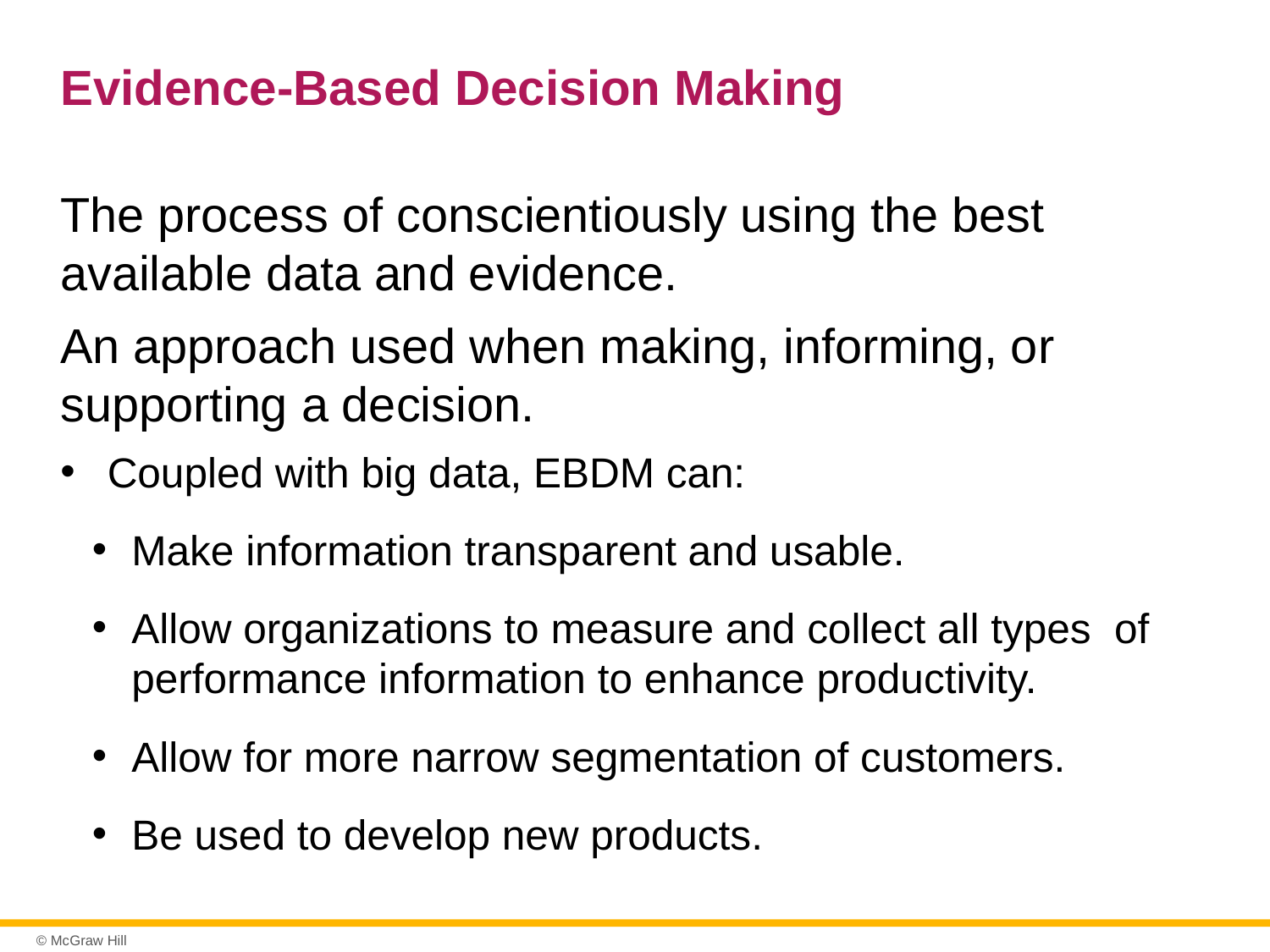

# Evidence-Based Decision Making
The process of conscientiously using the best available data and evidence.
An approach used when making, informing, or supporting a decision.
Coupled with big data, EBDM can:
Make information transparent and usable.
Allow organizations to measure and collect all types  of performance information to enhance productivity.
Allow for more narrow segmentation of customers.
Be used to develop new products.